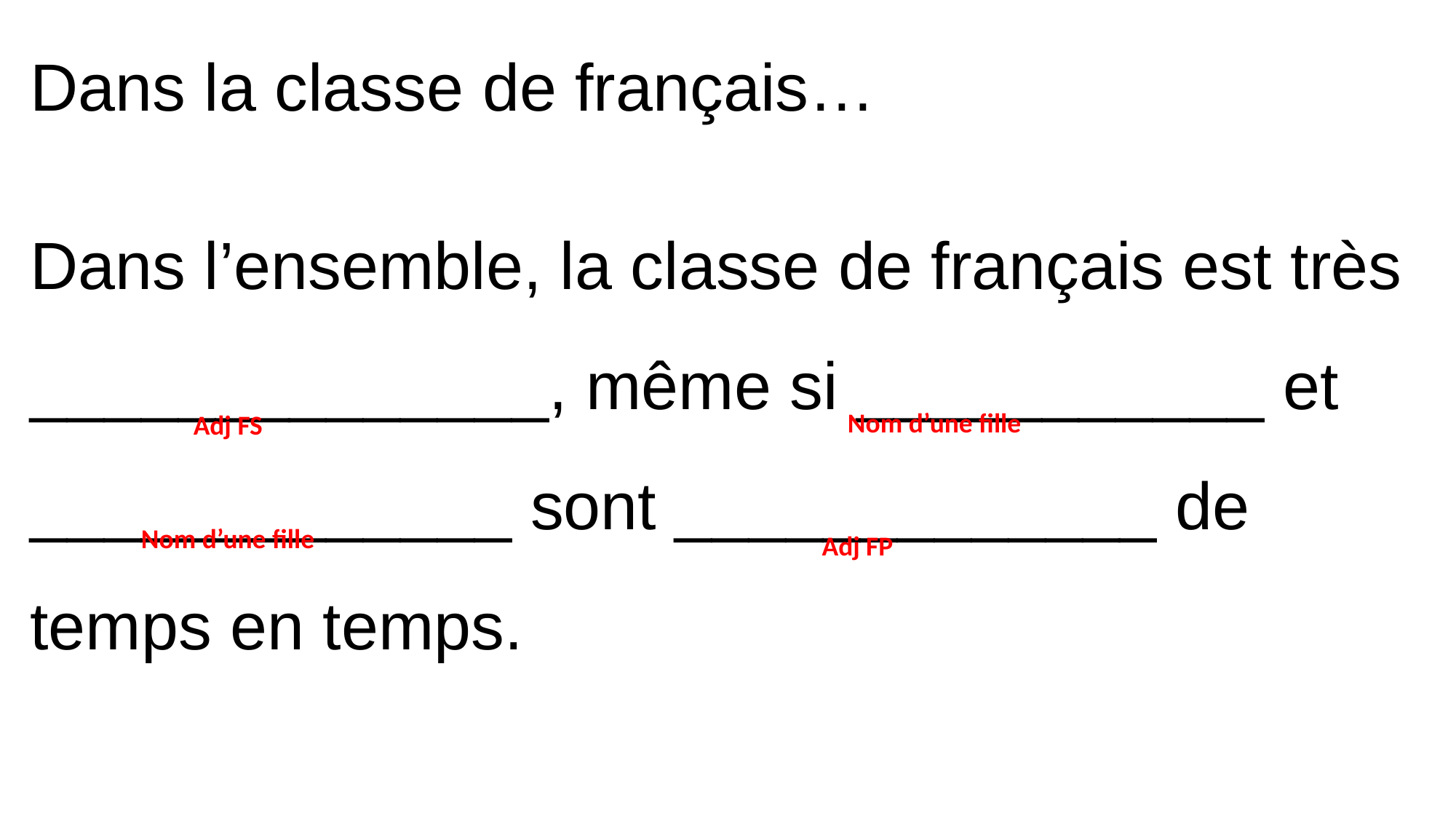

Dans la classe de français…
Dans l’ensemble, la classe de français est très ______________, même si ___________ et _____________ sont _____________ de temps en temps.
Nom d’une fille
Adj FS
Adj FP
Nom d’une fille